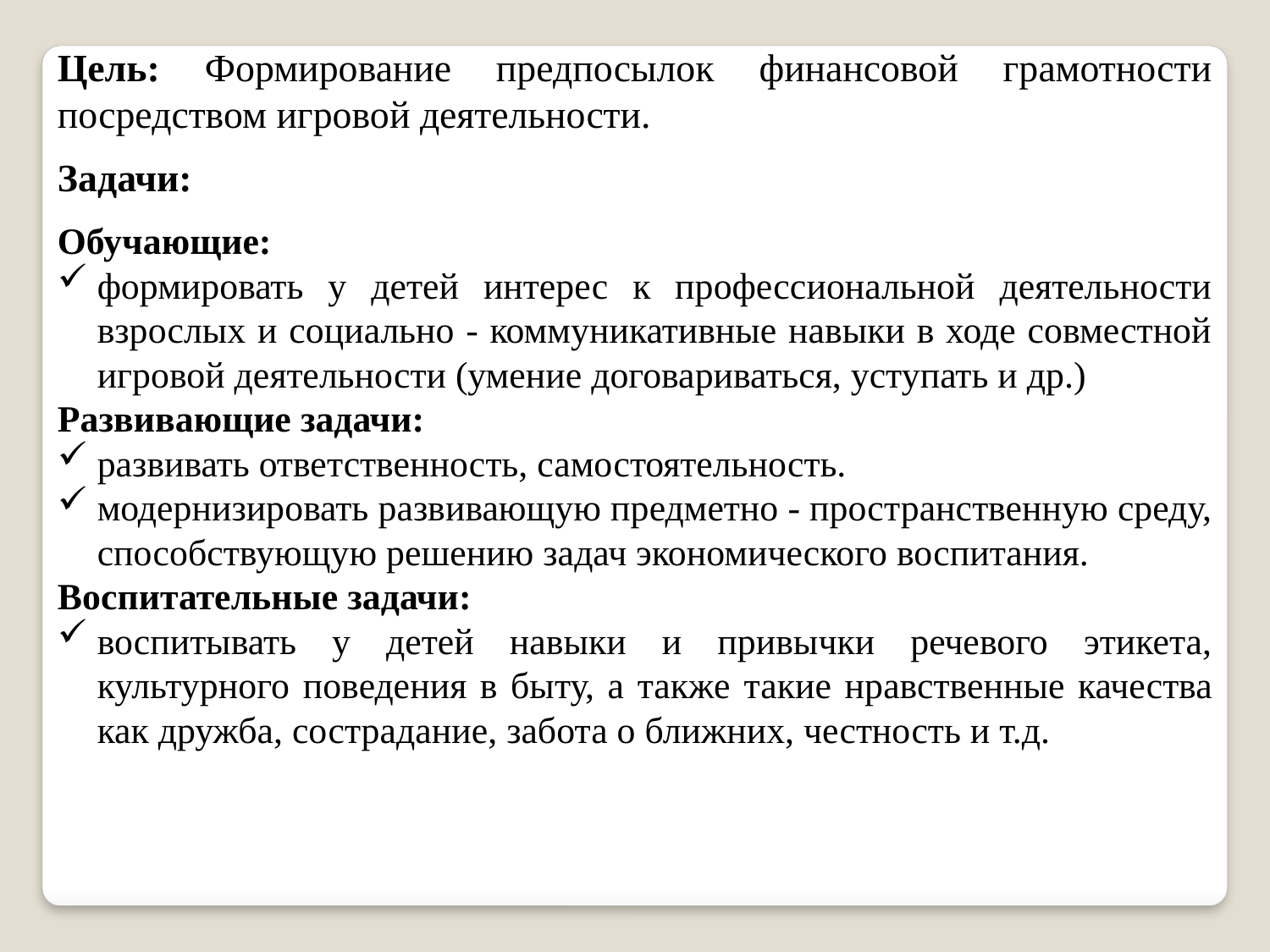

Цель: Формирование предпосылок финансовой грамотности посредством игровой деятельности.
Задачи:
Обучающие:
формировать у детей интерес к профессиональной деятельности взрослых и социально - коммуникативные навыки в ходе совместной игровой деятельности (умение договариваться, уступать и др.)
Развивающие задачи:
развивать ответственность, самостоятельность.
модернизировать развивающую предметно - пространственную среду, способствующую решению задач экономического воспитания.
Воспитательные задачи:
воспитывать у детей навыки и привычки речевого этикета, культурного поведения в быту, а также такие нравственные качества как дружба, сострадание, забота о ближних, честность и т.д.